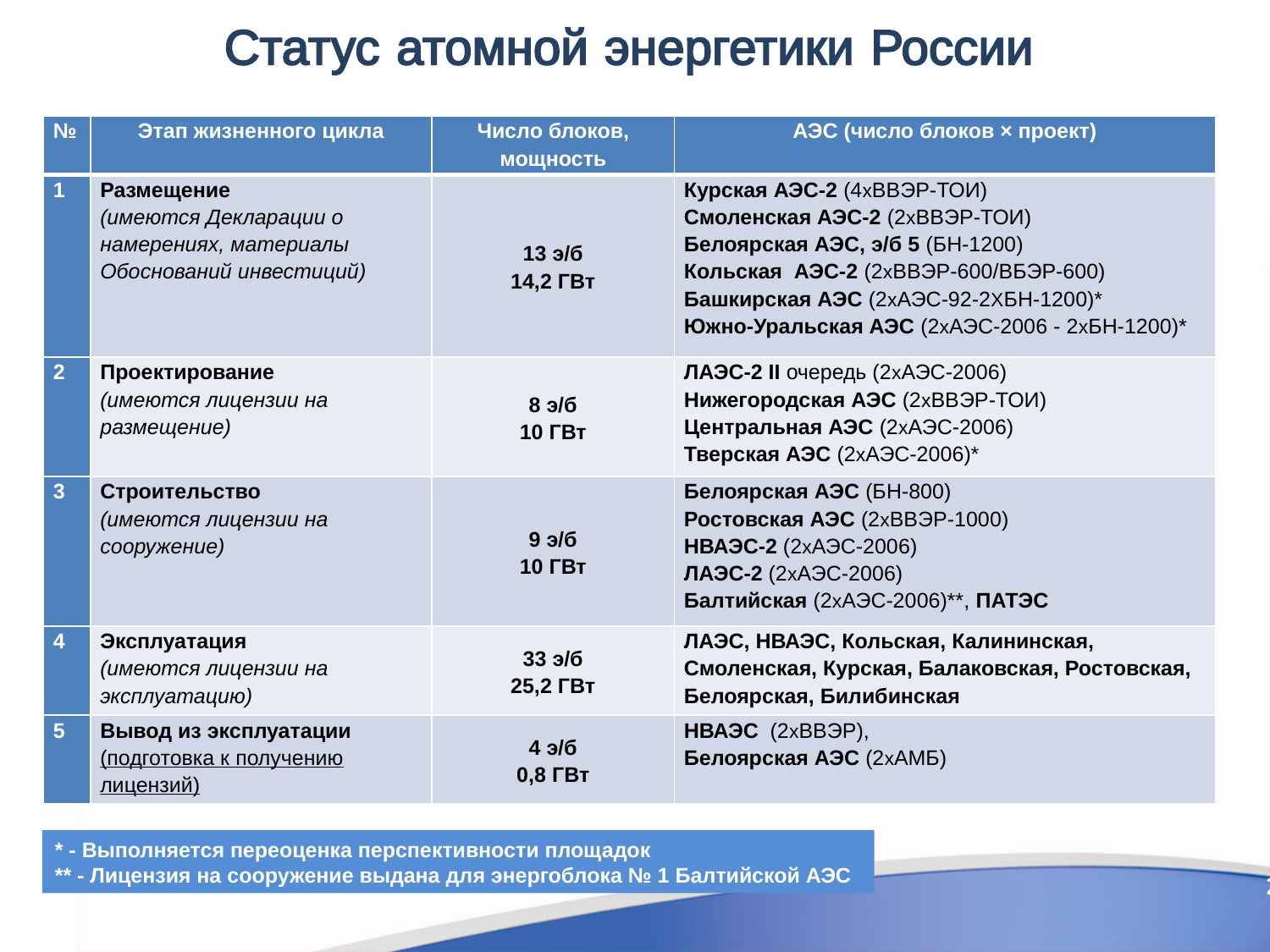

Статус атомной энергетики России
| № | Этап жизненного цикла | Число блоков, мощность | АЭС (число блоков × проект) |
| --- | --- | --- | --- |
| 1 | Размещение (имеются Декларации о намерениях, материалы Обоснований инвестиций) | 13 э/б 14,2 ГВт | Курская АЭС-2 (4хВВЭР-ТОИ) Смоленская АЭС-2 (2хВВЭР-ТОИ) Белоярская АЭС, э/б 5 (БН-1200) Кольская АЭС-2 (2хВВЭР-600/ВБЭР-600) Башкирская АЭС (2хАЭС-92-2ХБН-1200)\* Южно-Уральская АЭС (2хАЭС-2006 - 2хБН-1200)\* |
| 2 | Проектирование (имеются лицензии на размещение) | 8 э/б 10 ГВт | ЛАЭС-2 II очередь (2хАЭС-2006) Нижегородская АЭС (2хВВЭР-ТОИ) Центральная АЭС (2хАЭС-2006) Тверская АЭС (2хАЭС-2006)\* |
| 3 | Строительство (имеются лицензии на сооружение) | 9 э/б 10 ГВт | Белоярская АЭС (БН-800) Ростовская АЭС (2хВВЭР-1000) НВАЭС-2 (2хАЭС-2006) ЛАЭС-2 (2хАЭС-2006) Балтийская (2хАЭС-2006)\*\*, ПАТЭС |
| 4 | Эксплуатация (имеются лицензии на эксплуатацию) | 33 э/б 25,2 ГВт | ЛАЭС, НВАЭС, Кольская, Калининская, Смоленская, Курская, Балаковская, Ростовская, Белоярская, Билибинская |
| 5 | Вывод из эксплуатации (подготовка к получению лицензий) | 4 э/б 0,8 ГВт | НВАЭС (2хВВЭР), Белоярская АЭС (2хАМБ) |
* - Выполняется переоценка перспективности площадок
** - Лицензия на сооружение выдана для энергоблока № 1 Балтийской АЭС